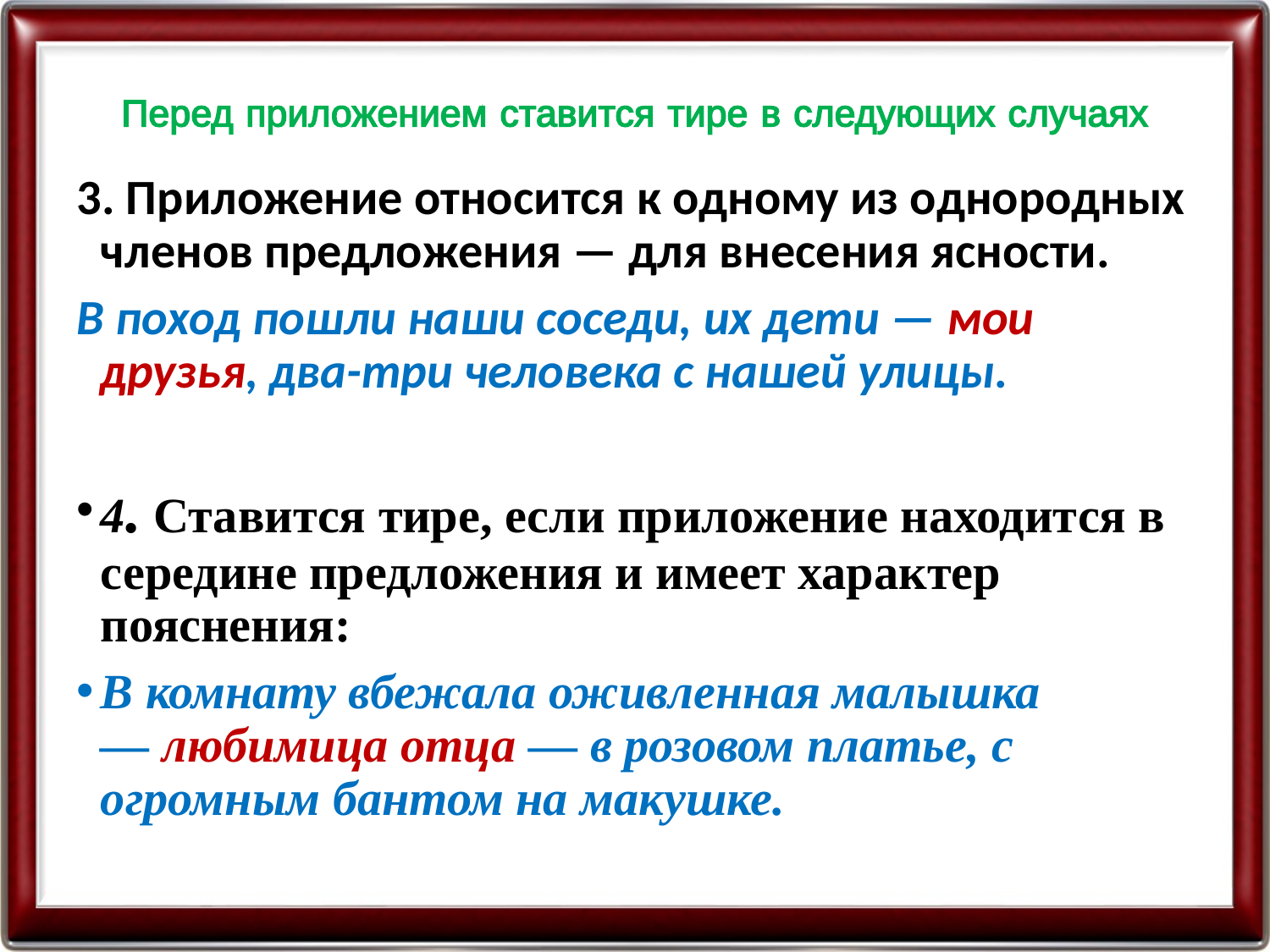

# Перед приложением ставится тире в следующих случаях
3. Приложение относится к одному из однородных членов предложения — для внесения ясности.
В поход пошли наши соседи, их дети — мои друзья, два-три человека с нашей улицы.

4. Ставится тире, если приложение находится в середине предложения и имеет характер пояснения:
В комнату вбежала оживленная малышка — любимица отца — в розовом платье, с огромным бантом на макушке.